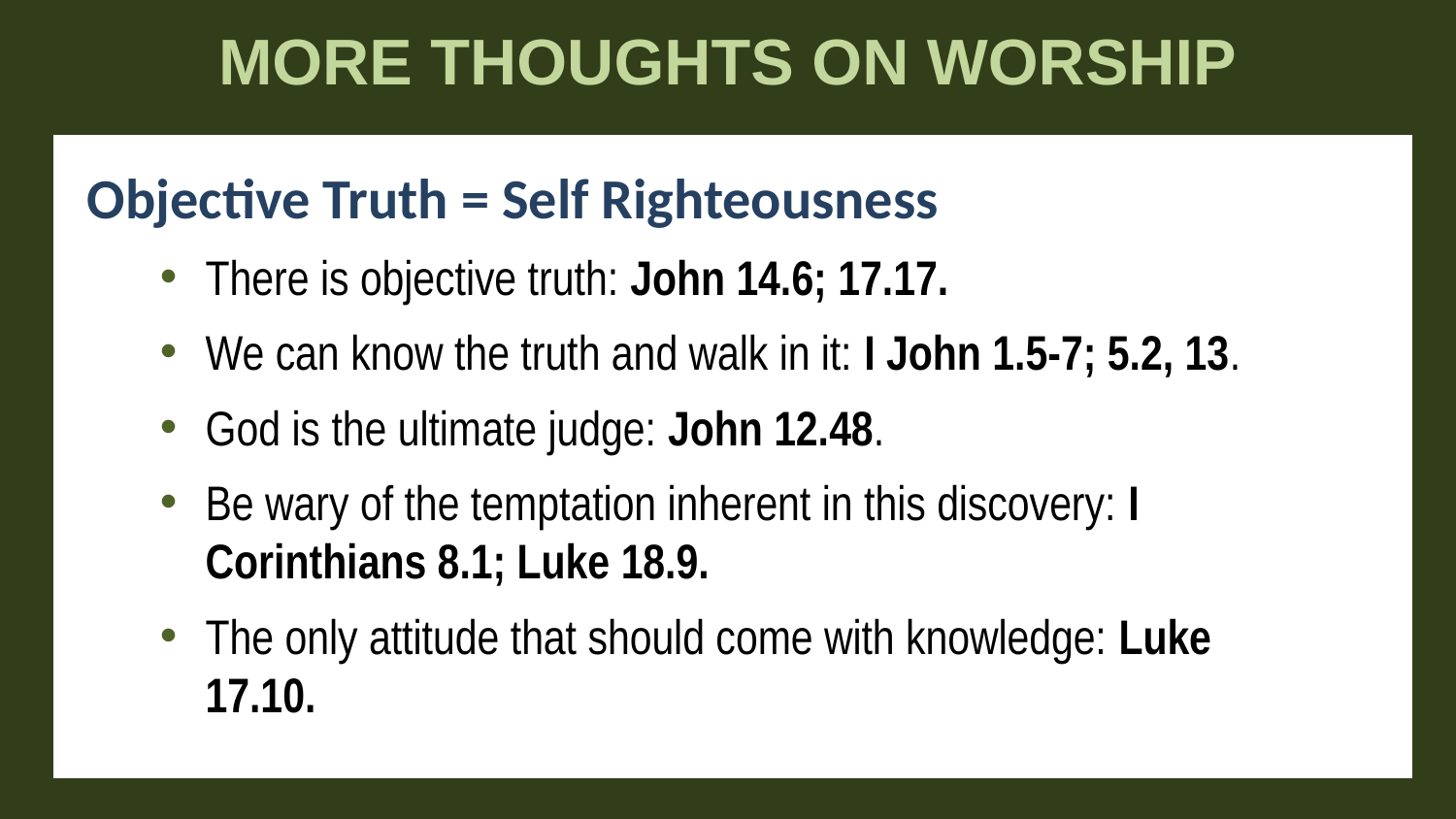

MORE THOUGHTS ON WORSHIP

Objective Truth = Self Righteousness
There is objective truth: John 14.6; 17.17.

We can know the truth and walk in it: I John 1.5-7; 5.2, 13.

God is the ultimate judge: John 12.48.

Be wary of the temptation inherent in this discovery: I Corinthians 8.1; Luke 18.9.

The only attitude that should come with knowledge: Luke 17.10.